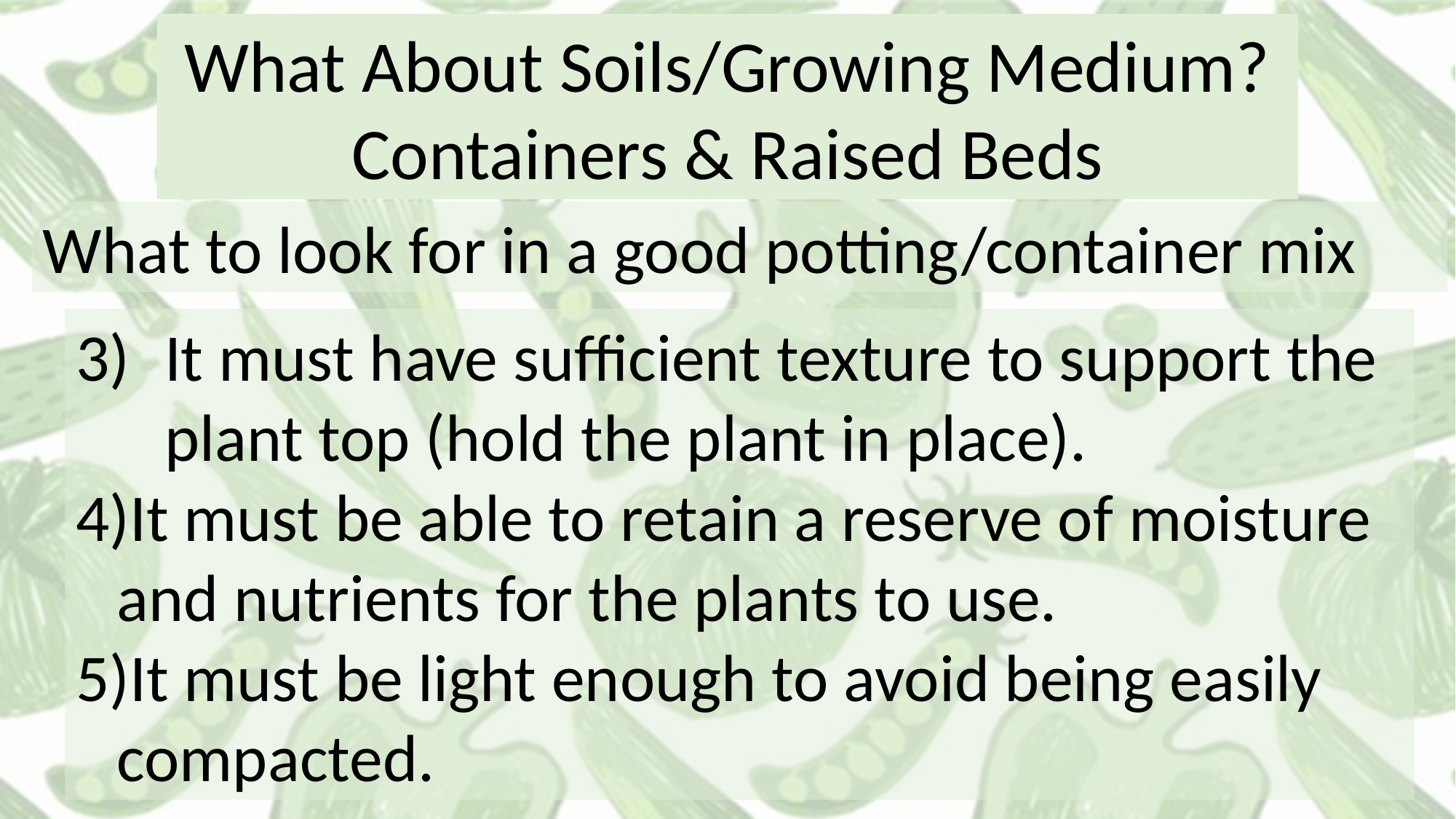

What About Soils/Growing Medium?
Containers & Raised Beds
What to look for in a good potting/container mix
It must have sufficient texture to support the plant top (hold the plant in place).
It must be able to retain a reserve of moisture and nutrients for the plants to use.
It must be light enough to avoid being easily compacted.